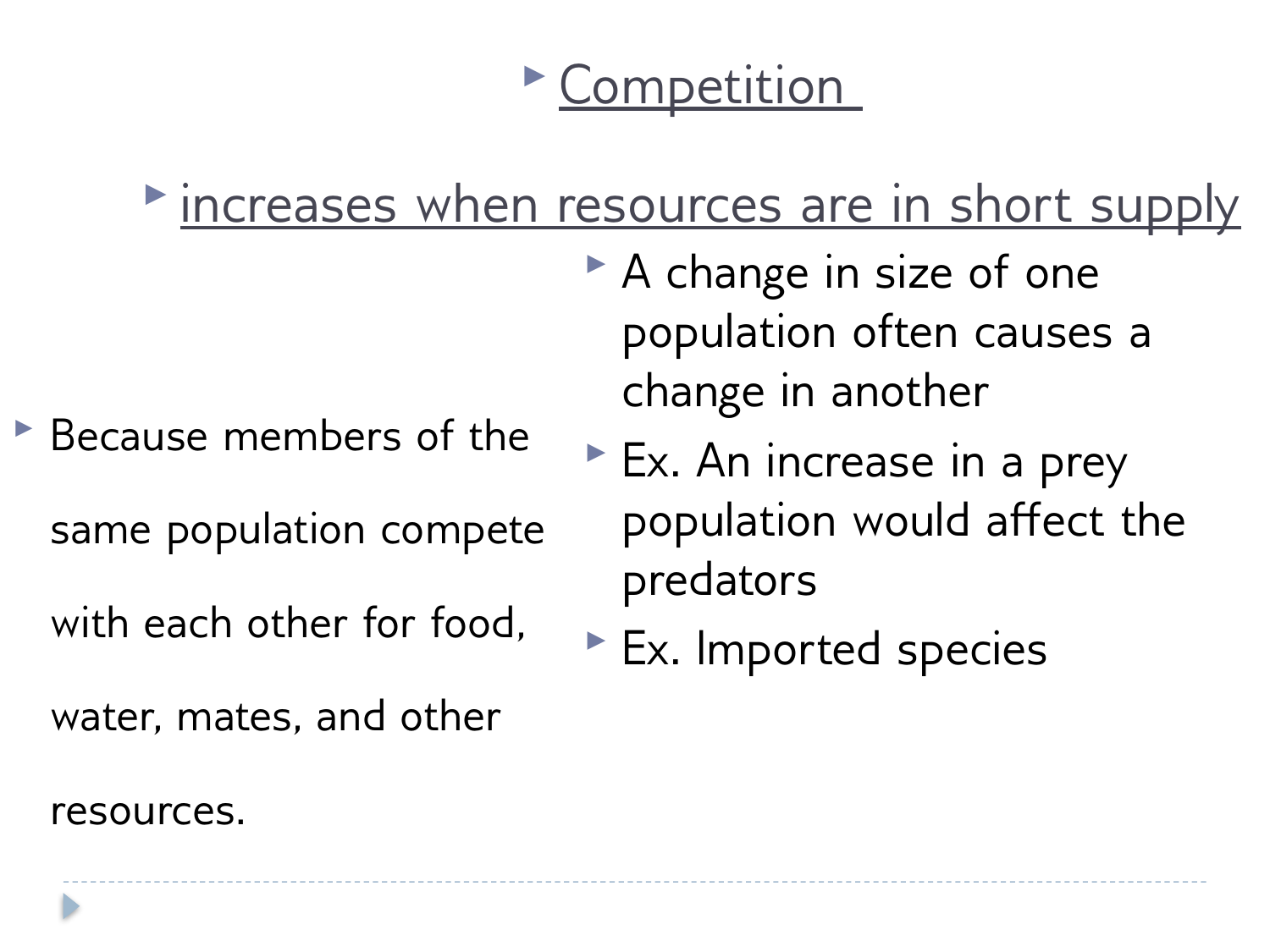

Competition
increases when resources are in short supply

A change in size of one population often causes a change in another
Ex. An increase in a prey population would affect the predators
Ex. Imported species

Because members of the same population compete with each other for food, water, mates, and other resources.